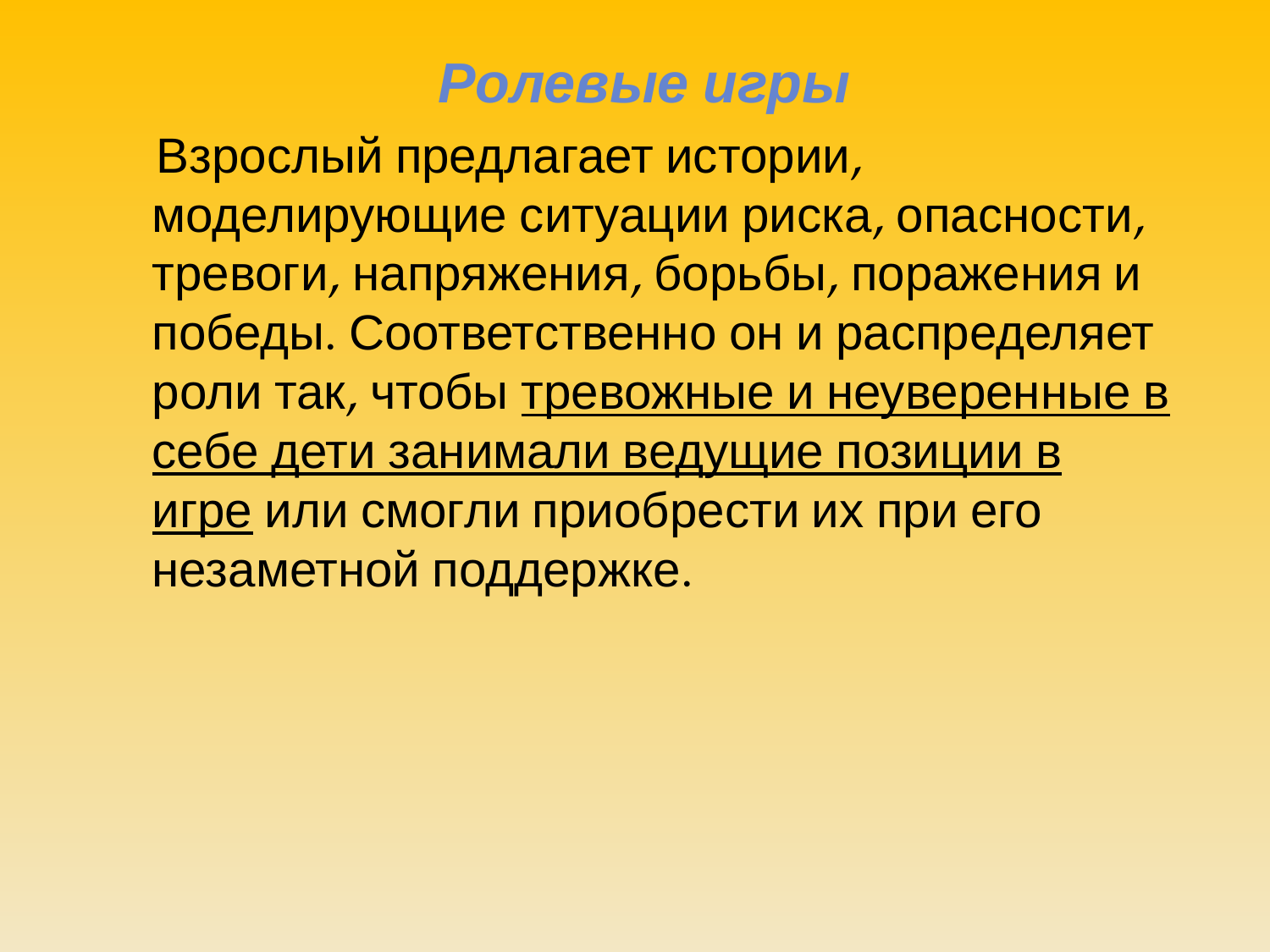

#
Ролевые игры
     Взрослый предлагает истории, моделирующие ситуации риска, опасности, тревоги, напряжения, борьбы, поражения и победы. Соответственно он и распределяет роли так, чтобы тревожные и неуверенные в себе дети занимали ведущие позиции в игре или смогли приобрести их при его незаметной поддержке.